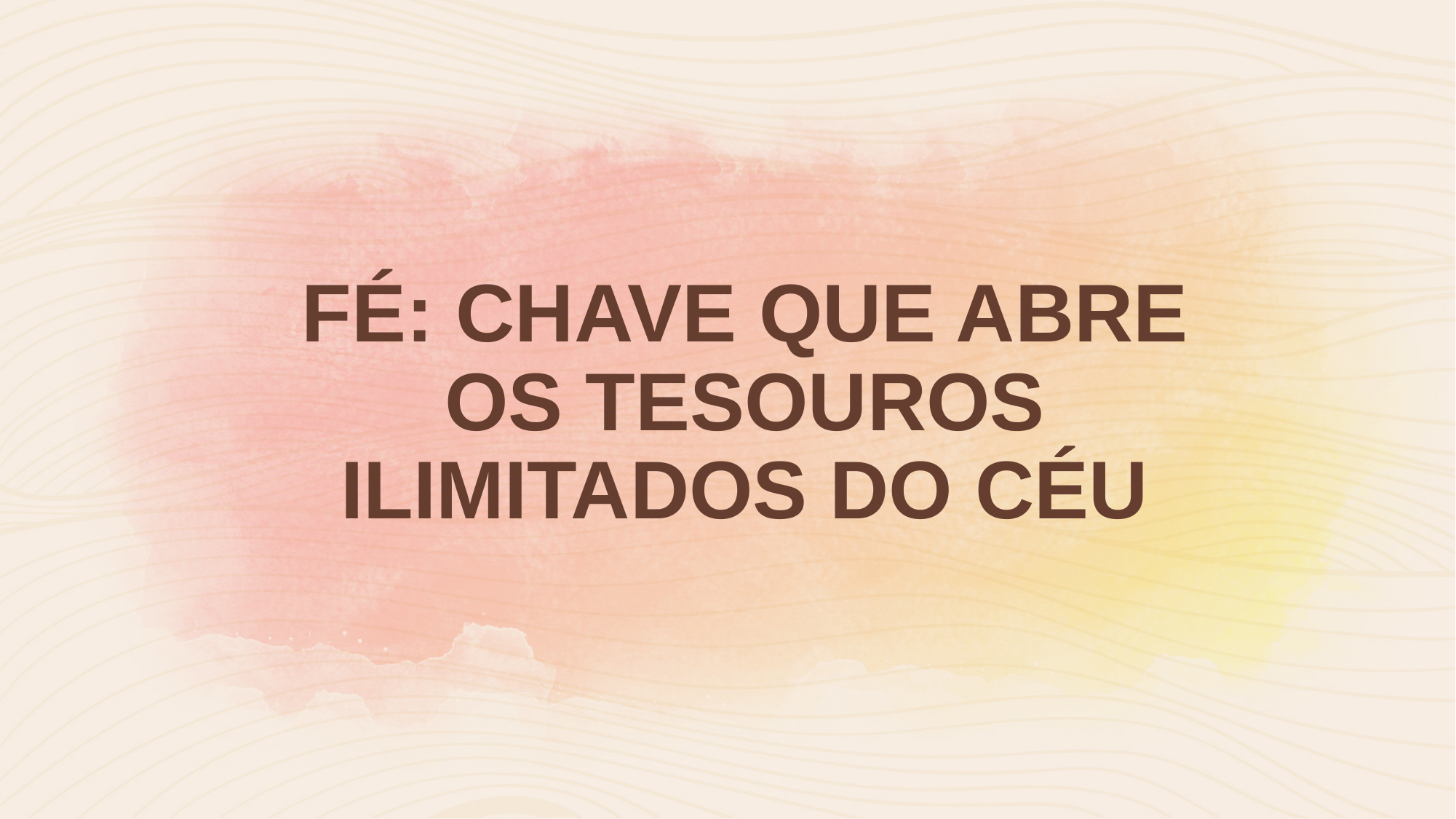

FÉ: CHAVE QUE ABRE OS TESOUROS ILIMITADOS DO CÉU